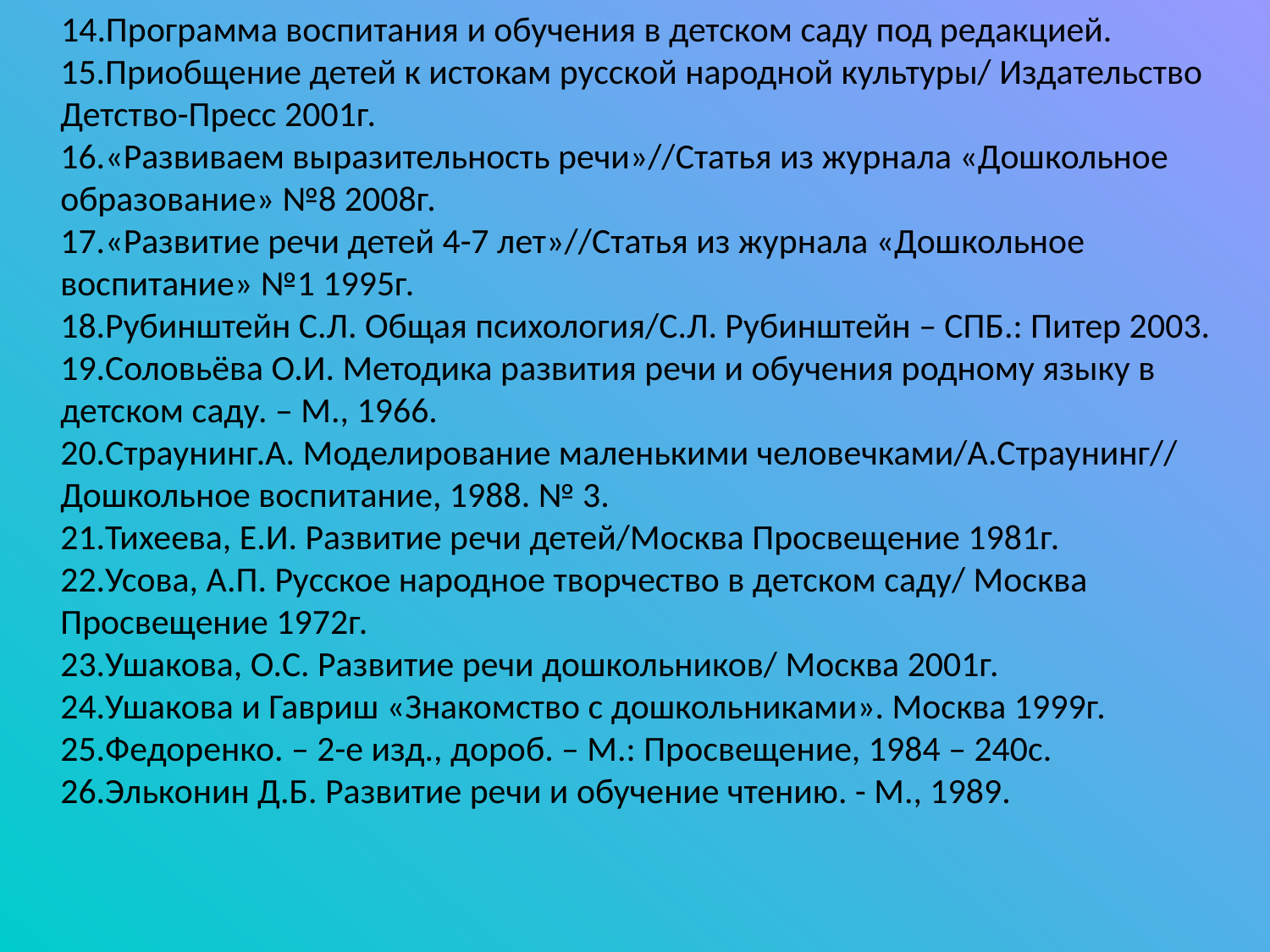

14.Программа воспитания и обучения в детском саду под редакцией.
15.Приобщение детей к истокам русской народной культуры/ Издательство Детство-Пресс 2001г.
16.«Развиваем выразительность речи»//Статья из журнала «Дошкольное образование» №8 2008г.
17.«Развитие речи детей 4-7 лет»//Статья из журнала «Дошкольное воспитание» №1 1995г.
18.Рубинштейн С.Л. Общая психология/С.Л. Рубинштейн – СПБ.: Питер 2003.
19.Соловьёва О.И. Методика развития речи и обучения родному языку в детском саду. – М., 1966.
20.Страунинг.А. Моделирование маленькими человечками/А.Страунинг// Дошкольное воспитание, 1988. № 3.
21.Тихеева, Е.И. Развитие речи детей/Москва Просвещение 1981г.
22.Усова, А.П. Русское народное творчество в детском саду/ Москва Просвещение 1972г.
23.Ушакова, О.С. Развитие речи дошкольников/ Москва 2001г.
24.Ушакова и Гавриш «Знакомство с дошкольниками». Москва 1999г.
25.Федоренко. – 2-е изд., дороб. – М.: Просвещение, 1984 – 240с.
26.Эльконин Д.Б. Развитие речи и обучение чтению. - М., 1989.